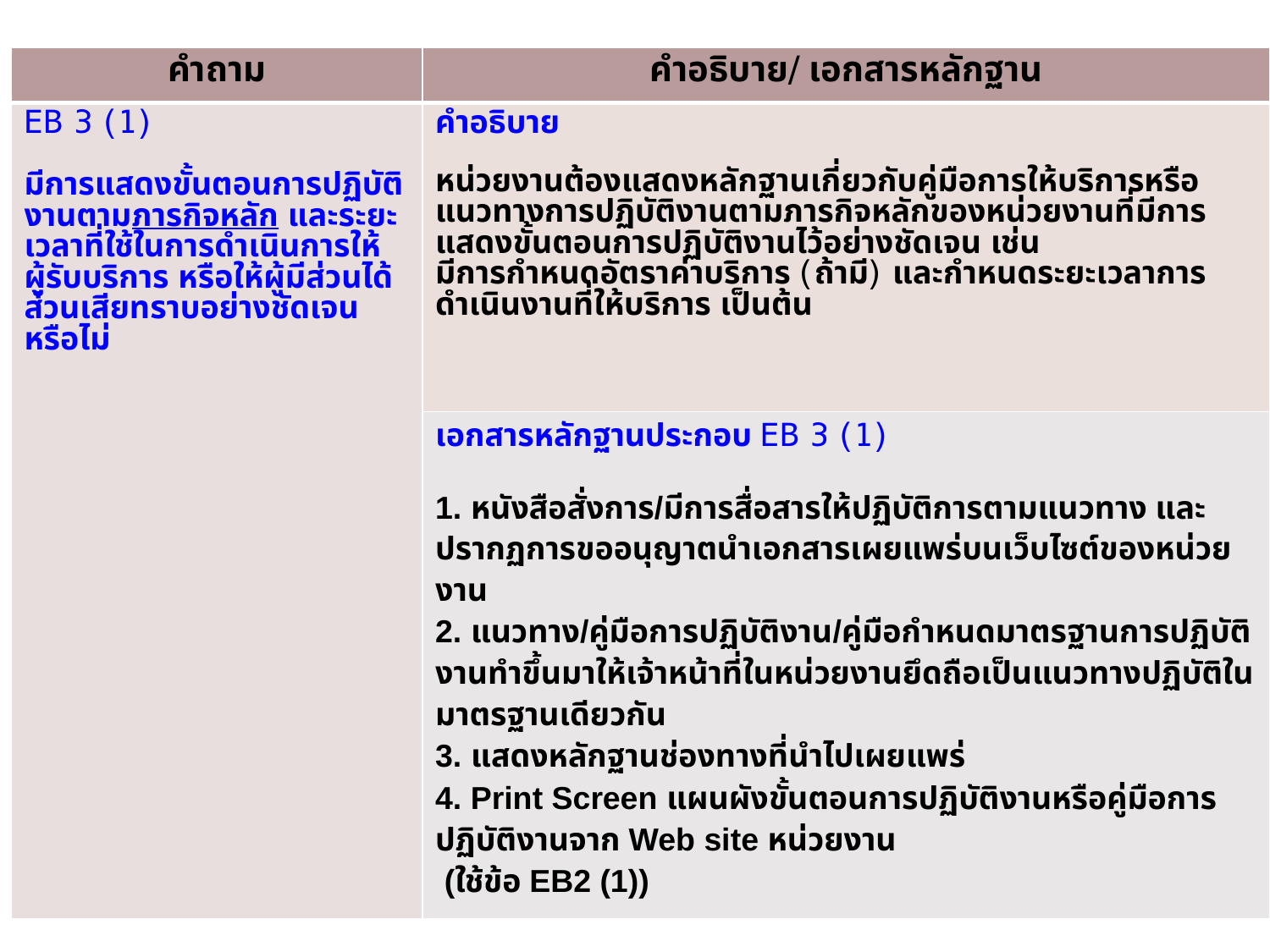

| คำถาม | คำอธิบาย/เอกสารหลักฐาน |
| --- | --- |
| EB 3 (1) มีการแสดงขั้นตอนการปฏิบัติงานตามภารกิจหลัก และระยะเวลาที่ใช้ในการดำเนินการให้ผู้รับบริการ หรือให้ผู้มีส่วนได้ส่วนเสียทราบอย่างชัดเจน หรือไม่ | คำอธิบาย หน่วยงานต้องแสดงหลักฐานเกี่ยวกับคู่มือการให้บริการหรือแนวทางการปฏิบัติงานตามภารกิจหลักของหน่วยงานที่มีการแสดงขั้นตอนการปฏิบัติงานไว้อย่างชัดเจน เช่น มีการกำหนดอัตราค่าบริการ (ถ้ามี) และกำหนดระยะเวลาการดำเนินงานที่ให้บริการ เป็นต้น |
|  | เอกสารหลักฐานประกอบ EB 3 (1) 1. หนังสือสั่งการ/มีการสื่อสารให้ปฏิบัติการตามแนวทาง และปรากฏการขออนุญาตนำเอกสารเผยแพร่บนเว็บไซต์ของหน่วยงาน 2. แนวทาง/คู่มือการปฏิบัติงาน/คู่มือกำหนดมาตรฐานการปฏิบัติงานทำขึ้นมาให้เจ้าหน้าที่ในหน่วยงานยึดถือเป็นแนวทางปฏิบัติในมาตรฐานเดียวกัน 3. แสดงหลักฐานช่องทางที่นำไปเผยแพร่ 4. Print Screen แผนผังขั้นตอนการปฏิบัติงานหรือคู่มือการปฏิบัติงานจาก Web site หน่วยงาน  (ใช้ข้อ EB2 (1)) |